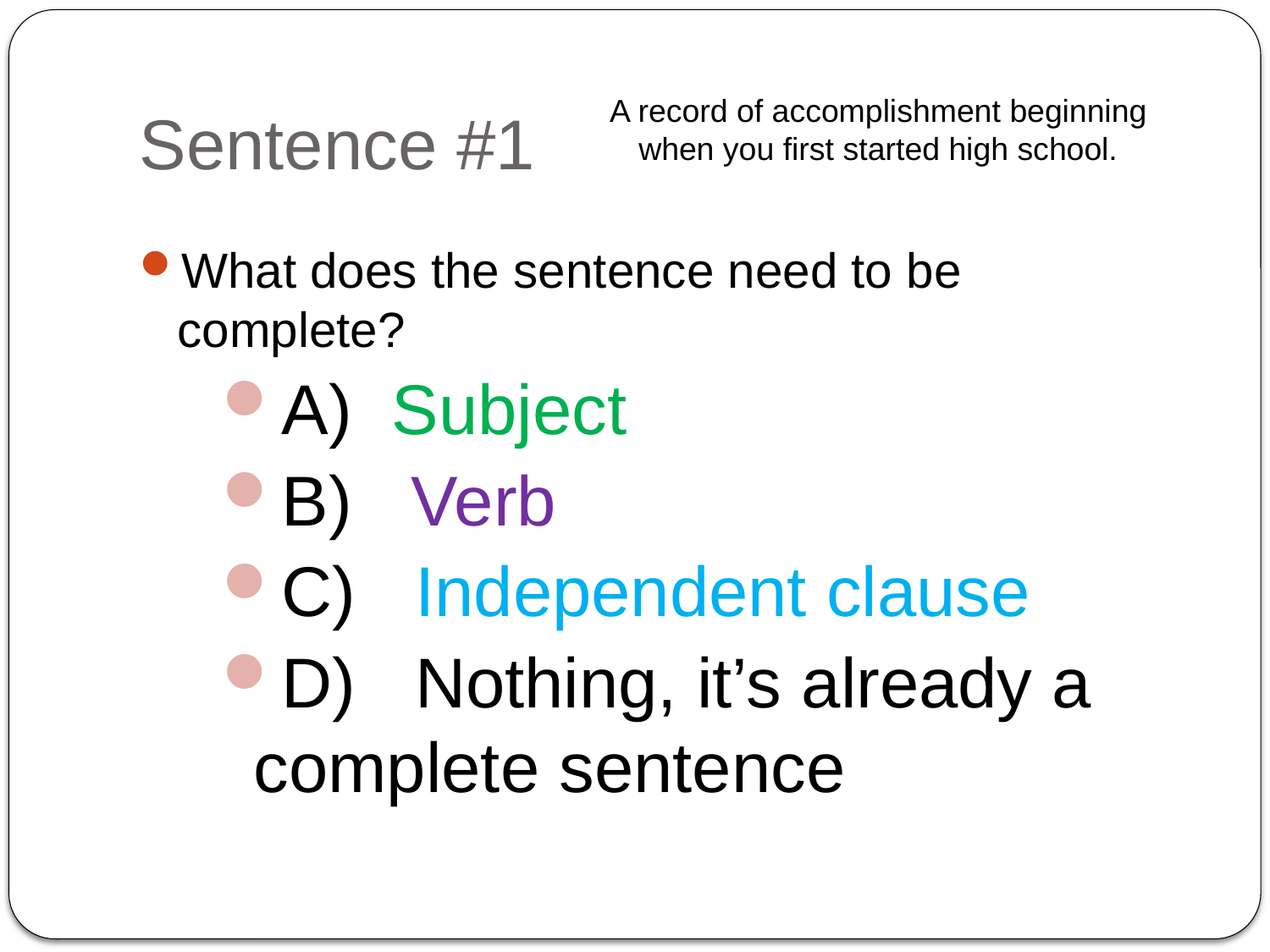

# Sentence #1
A record of accomplishment beginning when you first started high school.
What does the sentence need to be complete?
A)  Subject
B)   Verb
C)   Independent clause
D)   Nothing, it’s already a complete sentence